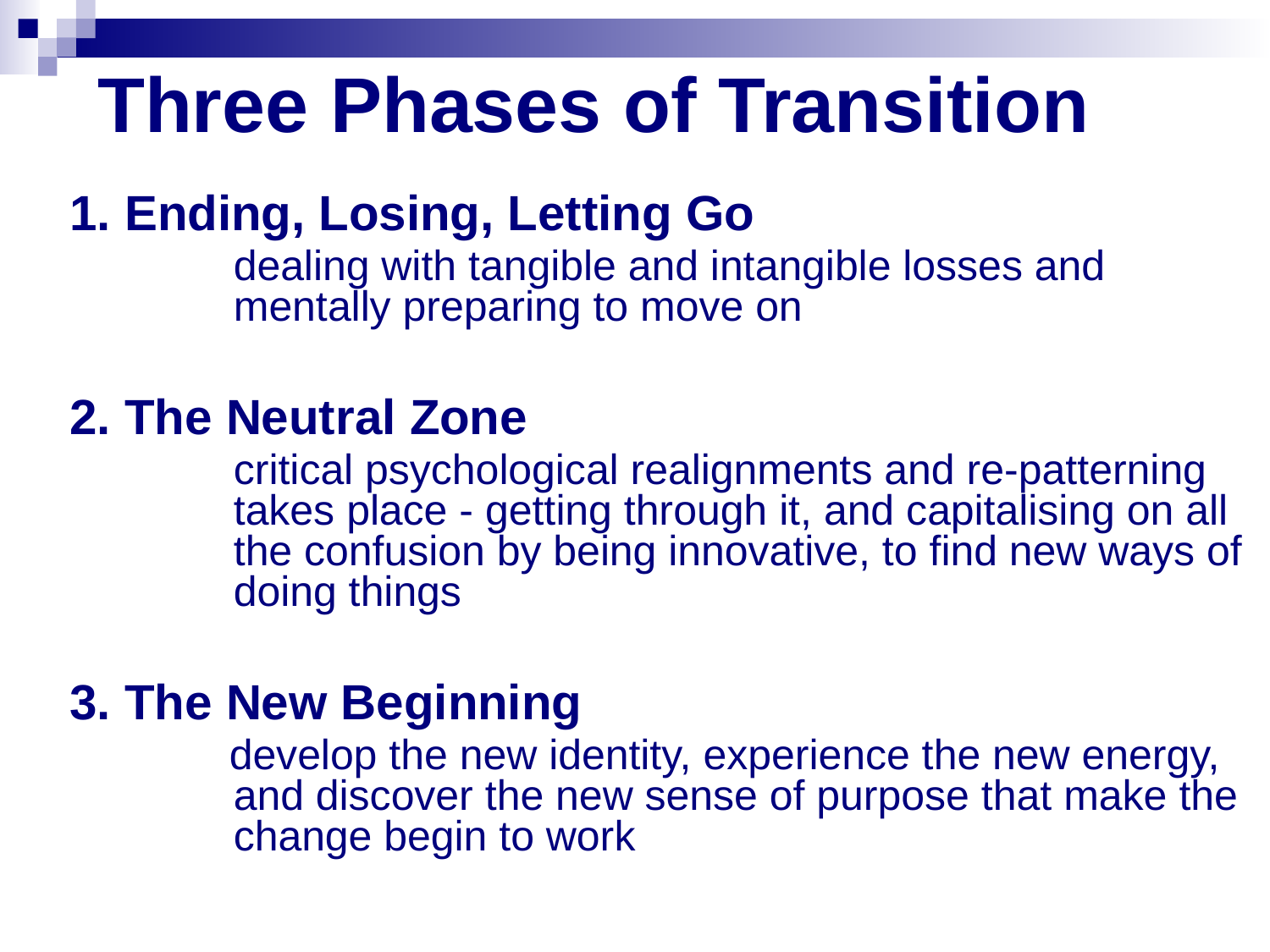

# Three Phases of Transition
1. Ending, Losing, Letting Go
	dealing with tangible and intangible losses and mentally preparing to move on

2. The Neutral Zone
	critical psychological realignments and re-patterning takes place - getting through it, and capitalising on all the confusion by being innovative, to find new ways of doing things

3. The New Beginning
     develop the new identity, experience the new energy, and discover the new sense of purpose that make the change begin to work